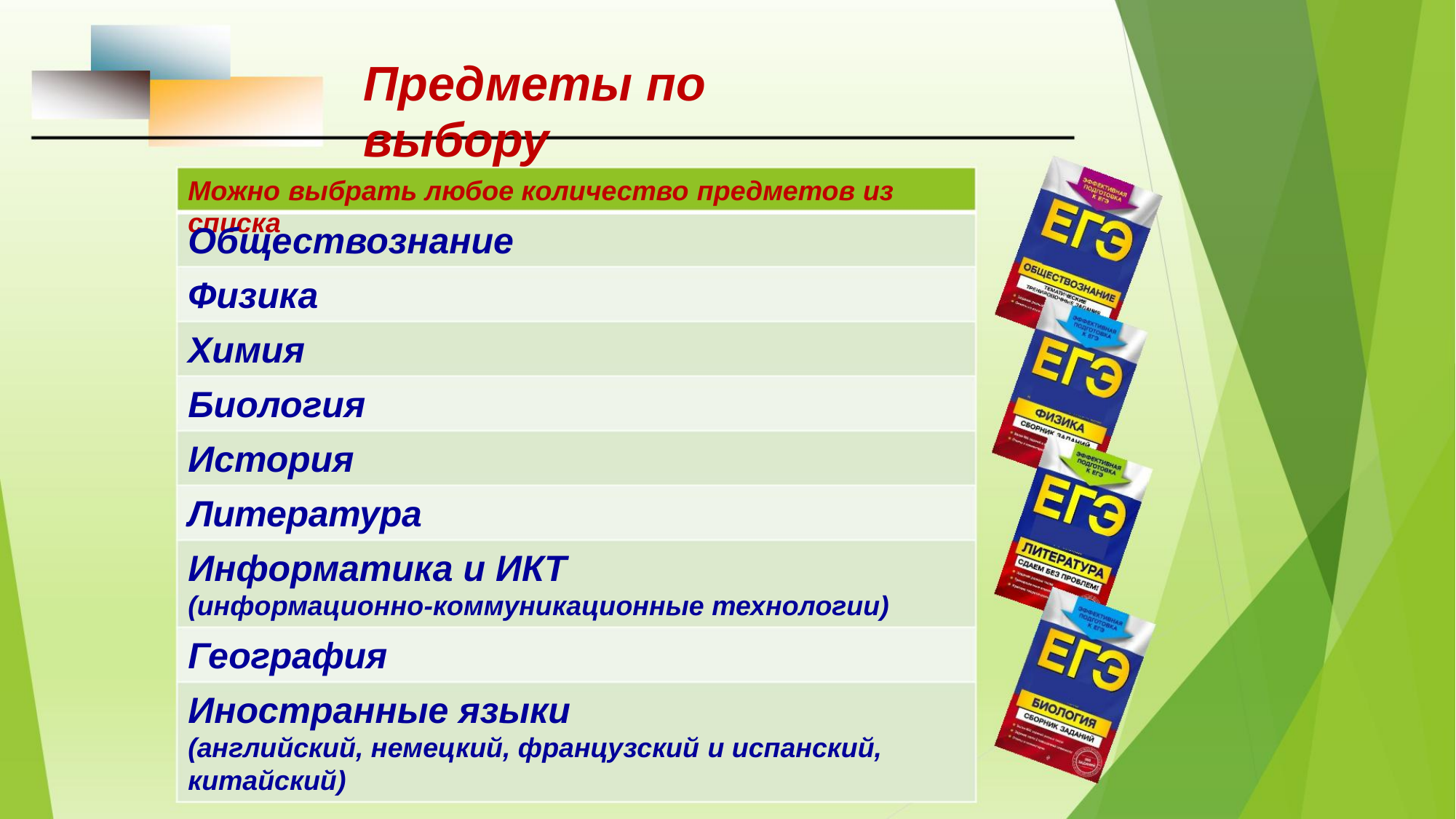

Предметы по выбору
Можно выбрать любое количество предметов из списка
Обществознание
Физика
Химия
Биология
История
Литература
Информатика и ИКТ
(информационно-коммуникационные технологии)
География
Иностранные языки
(английский, немецкий, французский и испанский,
китайский)